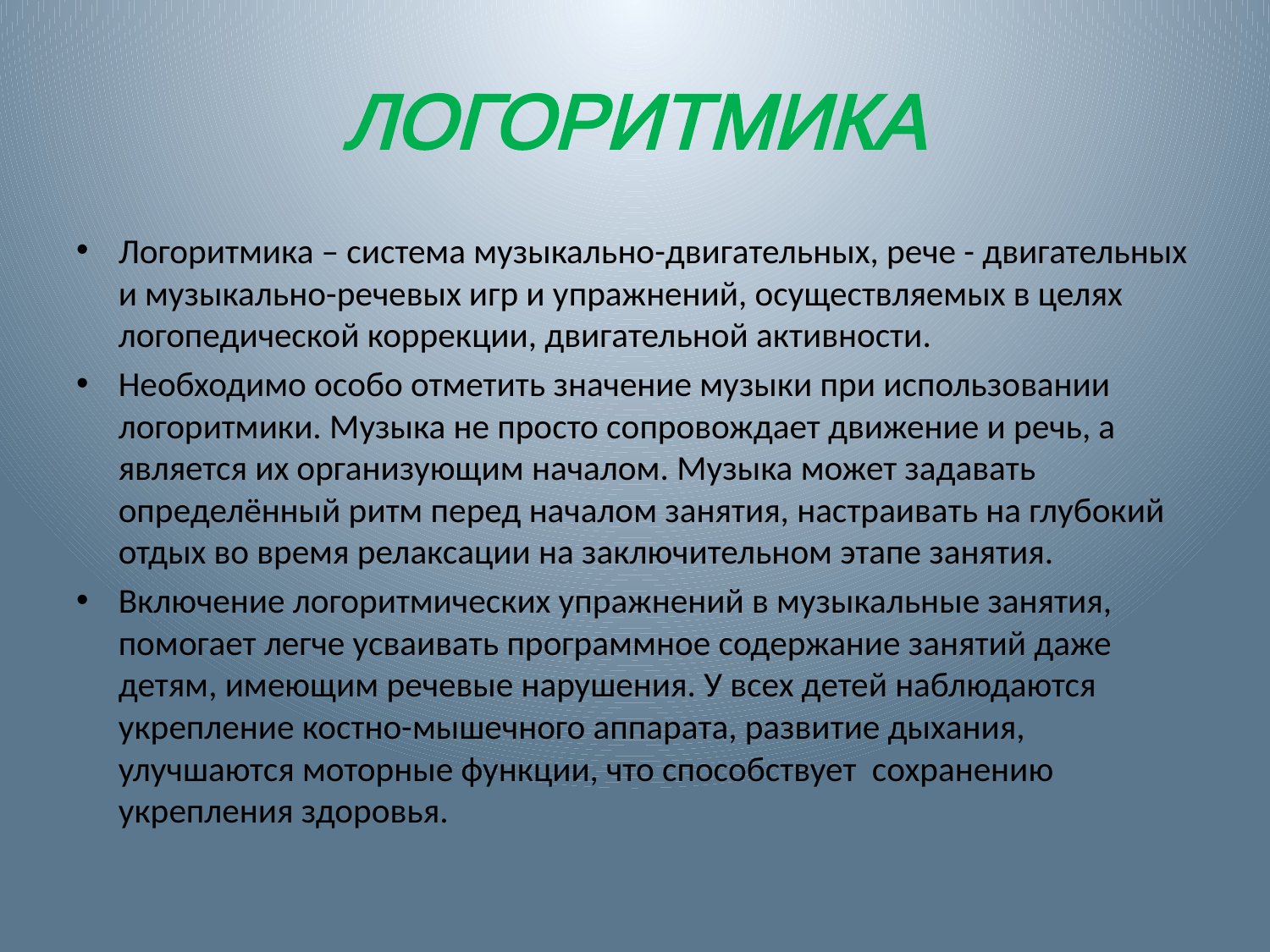

# ЛОГОРИТМИКА
Логоритмика – система музыкально-двигательных, рече - двигательных и музыкально-речевых игр и упражнений, осуществляемых в целях логопедической коррекции, двигательной активности.
Необходимо особо отметить значение музыки при использовании логоритмики. Музыка не просто сопровождает движение и речь, а является их организующим началом. Музыка может задавать определённый ритм перед началом занятия, настраивать на глубокий отдых во время релаксации на заключительном этапе занятия.
Включение логоритмических упражнений в музыкальные занятия, помогает легче усваивать программное содержание занятий даже детям, имеющим речевые нарушения. У всех детей наблюдаются укрепление костно-мышечного аппарата, развитие дыхания, улучшаются моторные функции, что способствует  сохранению укрепления здоровья.